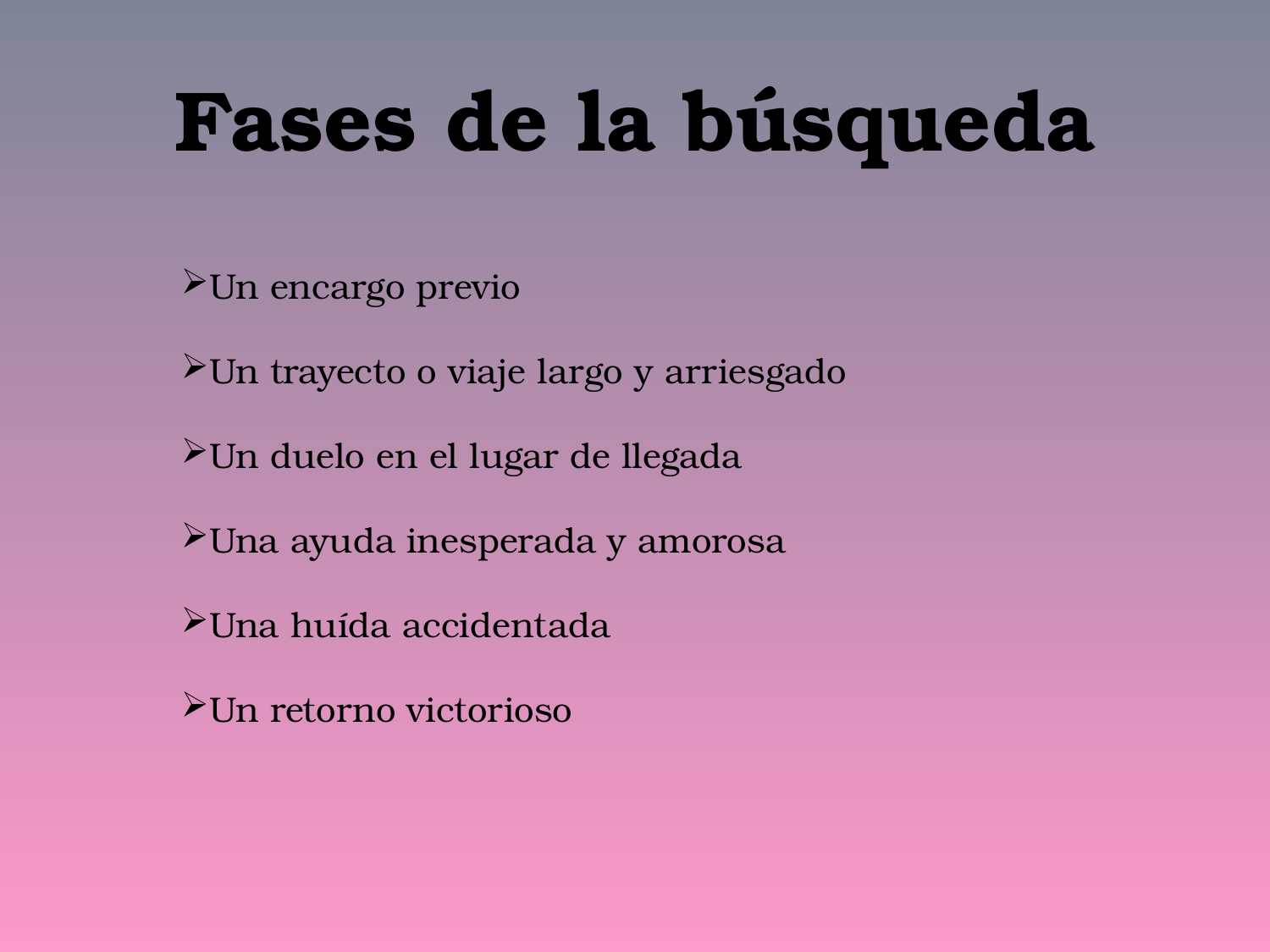

# Fases de la búsqueda
Un encargo previo

Un trayecto o viaje largo y arriesgado

Un duelo en el lugar de llegada

Una ayuda inesperada y amorosa

Una huída accidentada

Un retorno victorioso